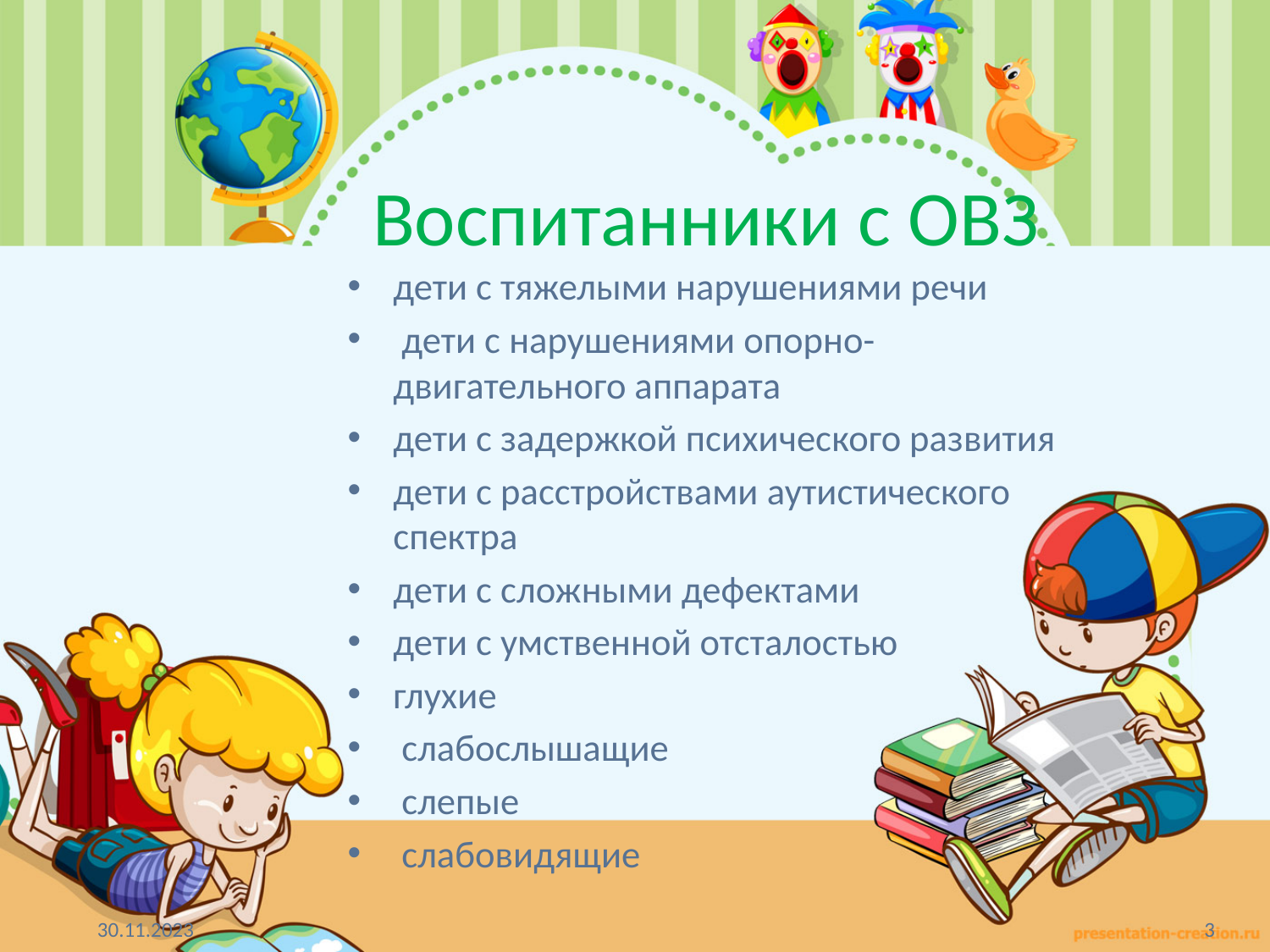

# Воспитанники с ОВЗ
дети с тяжелыми нарушениями речи
 дети с нарушениями опорно-двигательного аппарата
дети с задержкой психического развития
дети с расстройствами аутистического спектра
дети с сложными дефектами
дети с умственной отсталостью
глухие
 слабослышащие
 слепые
 слабовидящие